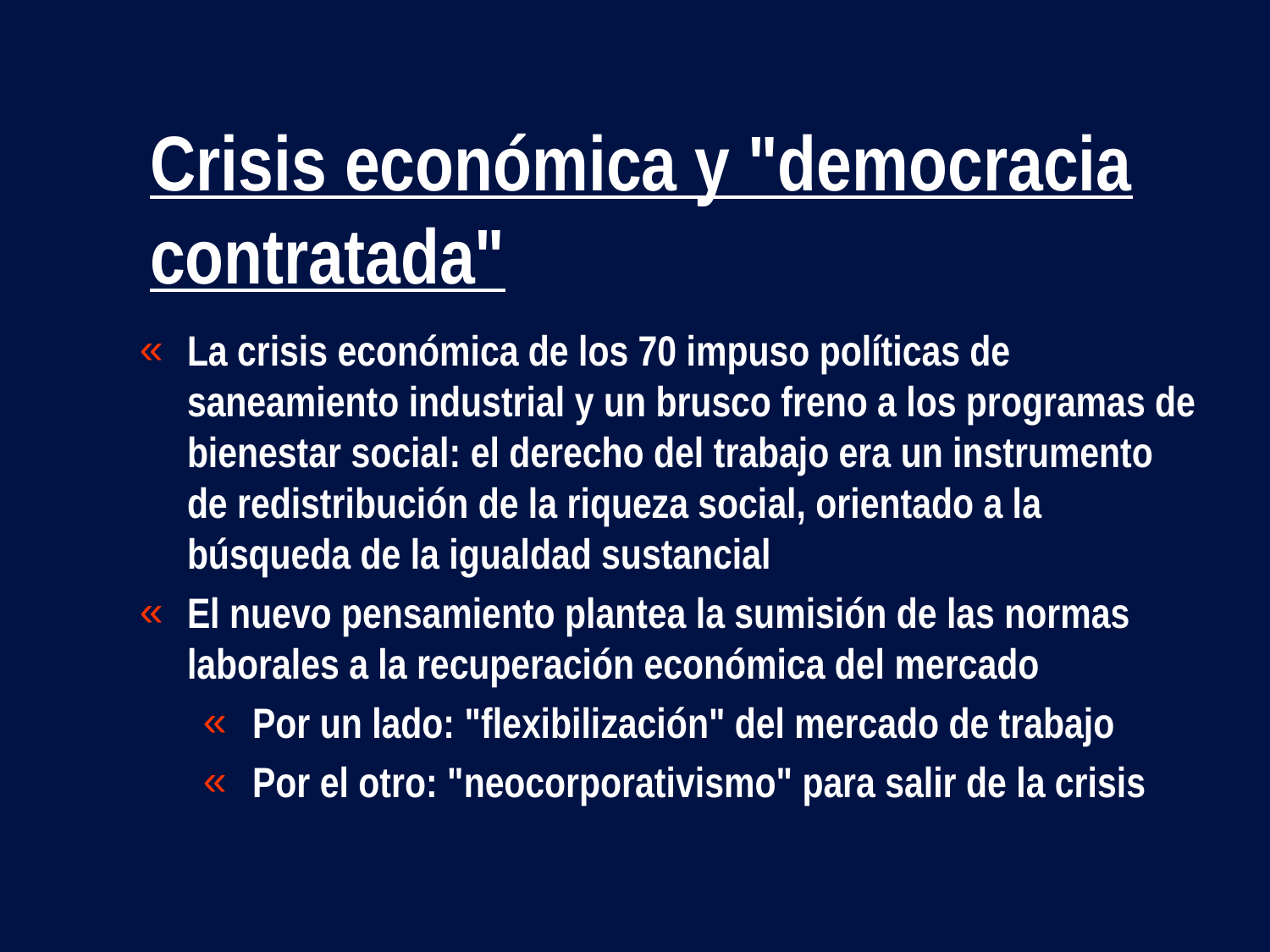

# Crisis económica y "democracia contratada"
La crisis económica de los 70 impuso políticas de saneamiento industrial y un brusco freno a los programas de bienestar social: el derecho del trabajo era un instrumento de redistribución de la riqueza social, orientado a la búsqueda de la igualdad sustancial
El nuevo pensamiento plantea la sumisión de las normas laborales a la recuperación económica del mercado
Por un lado: "flexibilización" del mercado de trabajo
Por el otro: "neocorporativismo" para salir de la crisis